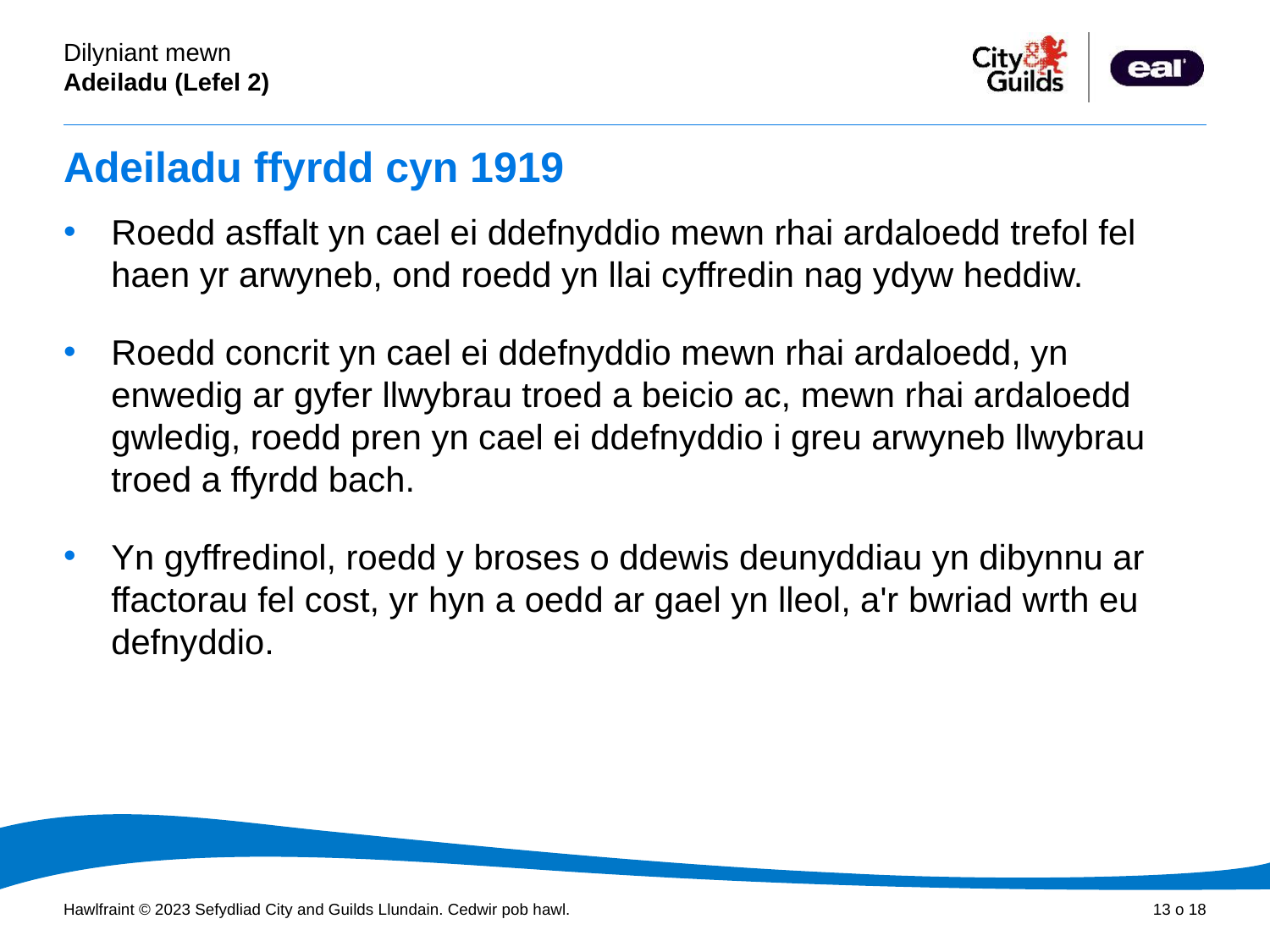

# Adeiladu ffyrdd cyn 1919
Roedd asffalt yn cael ei ddefnyddio mewn rhai ardaloedd trefol fel haen yr arwyneb, ond roedd yn llai cyffredin nag ydyw heddiw.
Roedd concrit yn cael ei ddefnyddio mewn rhai ardaloedd, yn enwedig ar gyfer llwybrau troed a beicio ac, mewn rhai ardaloedd gwledig, roedd pren yn cael ei ddefnyddio i greu arwyneb llwybrau troed a ffyrdd bach.
Yn gyffredinol, roedd y broses o ddewis deunyddiau yn dibynnu ar ffactorau fel cost, yr hyn a oedd ar gael yn lleol, a'r bwriad wrth eu defnyddio.